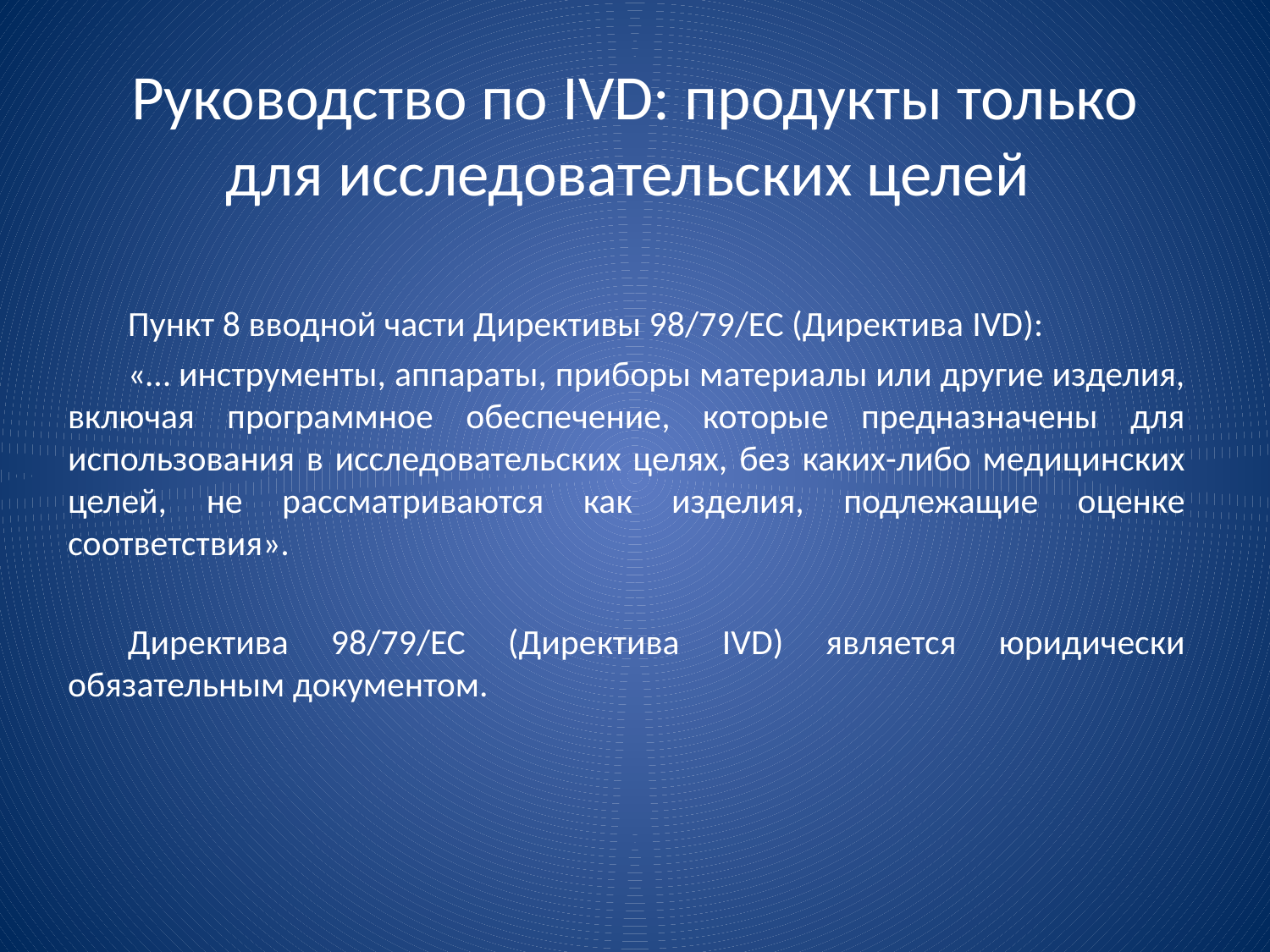

# Руководство по IVD: продукты только для исследовательских целей

Пункт 8 вводной части Директивы 98/79/ЕС (Директива IVD):
«… инструменты, аппараты, приборы материалы или другие изделия, включая программное обеспечение, которые предназначены для использования в исследовательских целях, без каких-либо медицинских целей, не рассматриваются как изделия, подлежащие оценке соответствия».

Директива 98/79/ЕС (Директива IVD) является юридически обязательным документом.